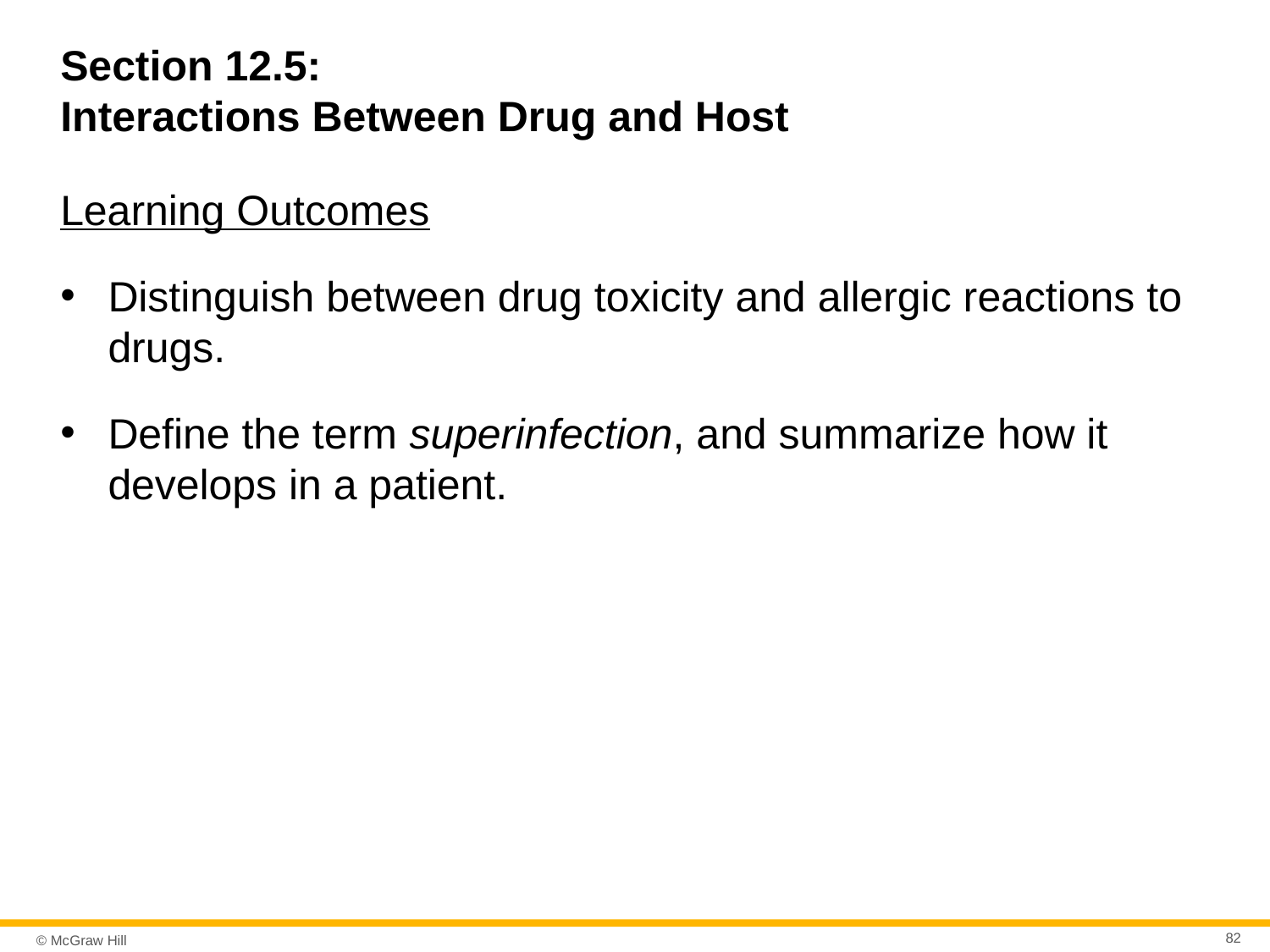

# Section 12.5: Interactions Between Drug and Host
Learning Outcomes
Distinguish between drug toxicity and allergic reactions to drugs.
Define the term superinfection, and summarize how it develops in a patient.